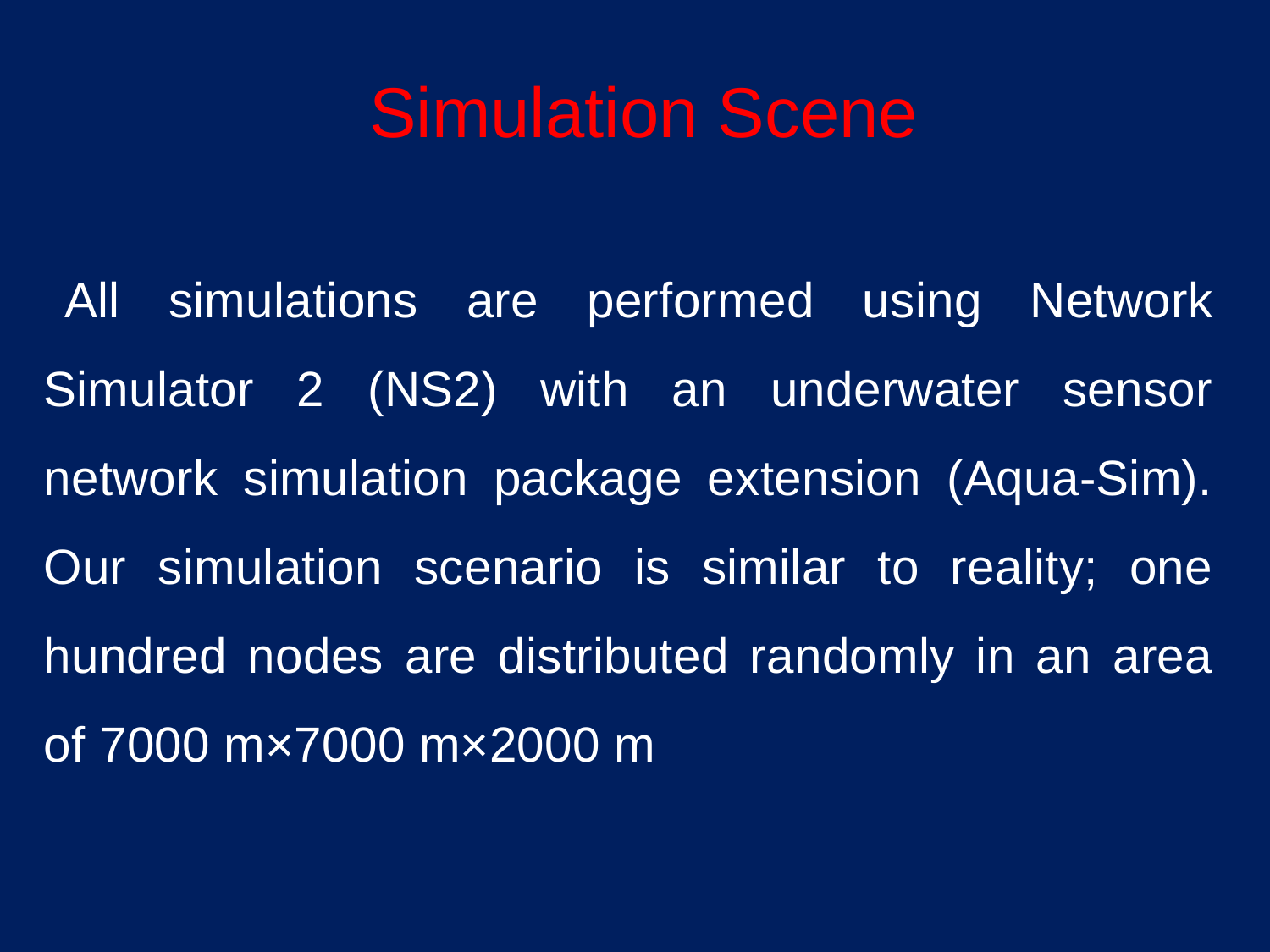

# Simulation Scene
All simulations are performed using Network Simulator 2 (NS2) with an underwater sensor network simulation package extension (Aqua-Sim). Our simulation scenario is similar to reality; one hundred nodes are distributed randomly in an area of 7000 m×7000 m×2000 m